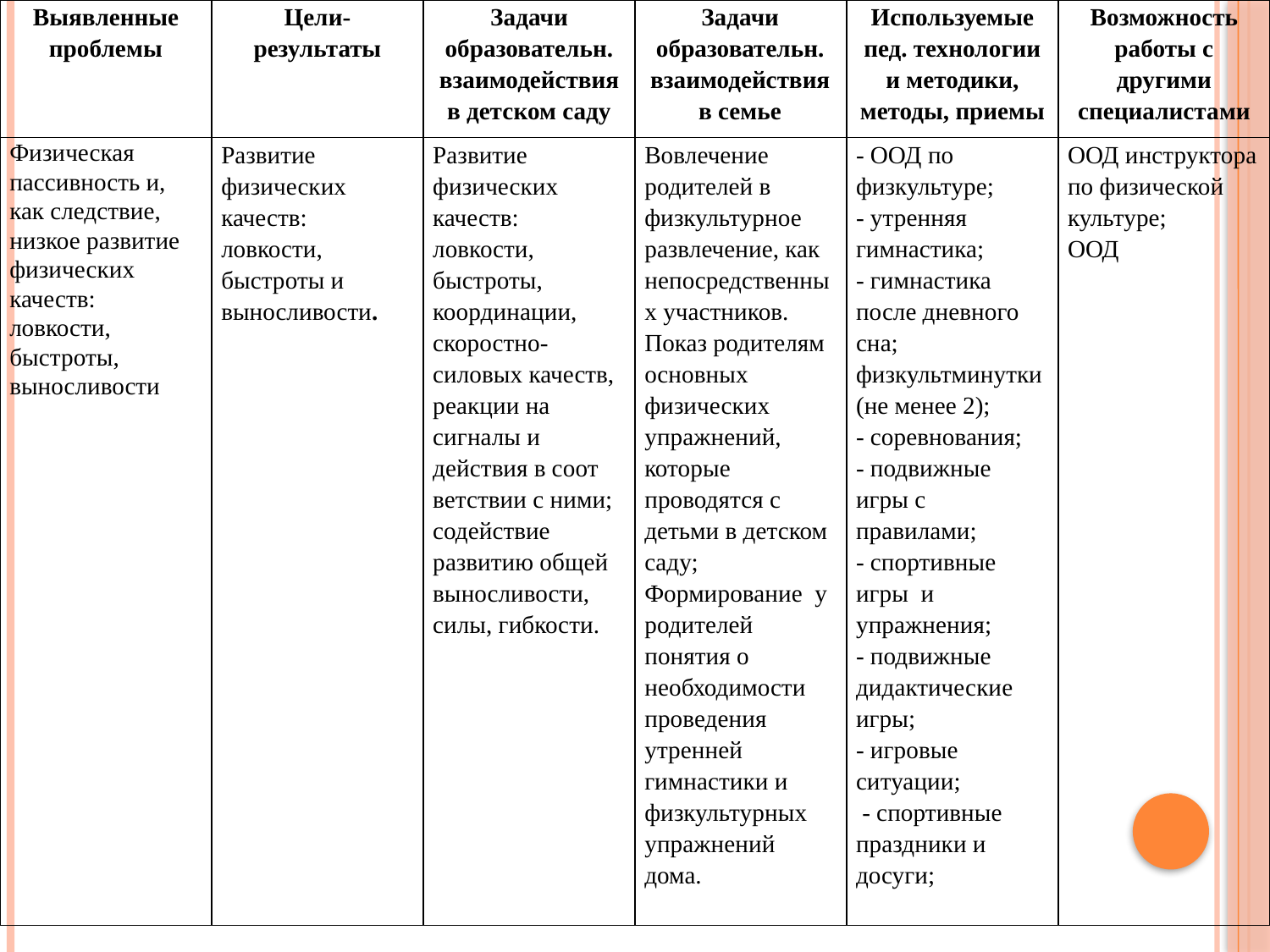

| Выявленные проблемы | Цели-результаты | Задачи образовательн. взаимодействия в детском саду | Задачи образовательн. взаимодействия в семье | Используемые пед. технологии и методики, методы, приемы | Возможность работы с другими специалистами |
| --- | --- | --- | --- | --- | --- |
| Физическая пассивность и, как следствие, низкое развитие физических качеств: ловкости, быстроты, выносливости | Развитие физических качеств: ловкости, быстроты и выносливости. | Развитие физических качеств: ловкости, быстроты, координации, скоростно-силовых качеств, реакции на сигналы и действия в соот­ветствии с ними; содействие развитию общей выносливости, силы, гибкости. | Вовлечение родителей в физкультурное развлечение, как непосредственных участников. Показ родителям основных физических упражнений, которые проводятся с детьми в детском саду; Формирование у родителей понятия о необходимости проведения утренней гимнастики и физкультурных упражнений дома. | - ООД по физкультуре; - утренняя гимнастика; - гимнастика после дневного сна; физкультминутки (не менее 2); - соревнования; - подвижные игры с правилами; - спортивные игры и упражнения; - подвижные дидактические игры;   - игровые ситуации; - спортивные праздники и досуги; | ООД инструктора по физической культуре; ООД |